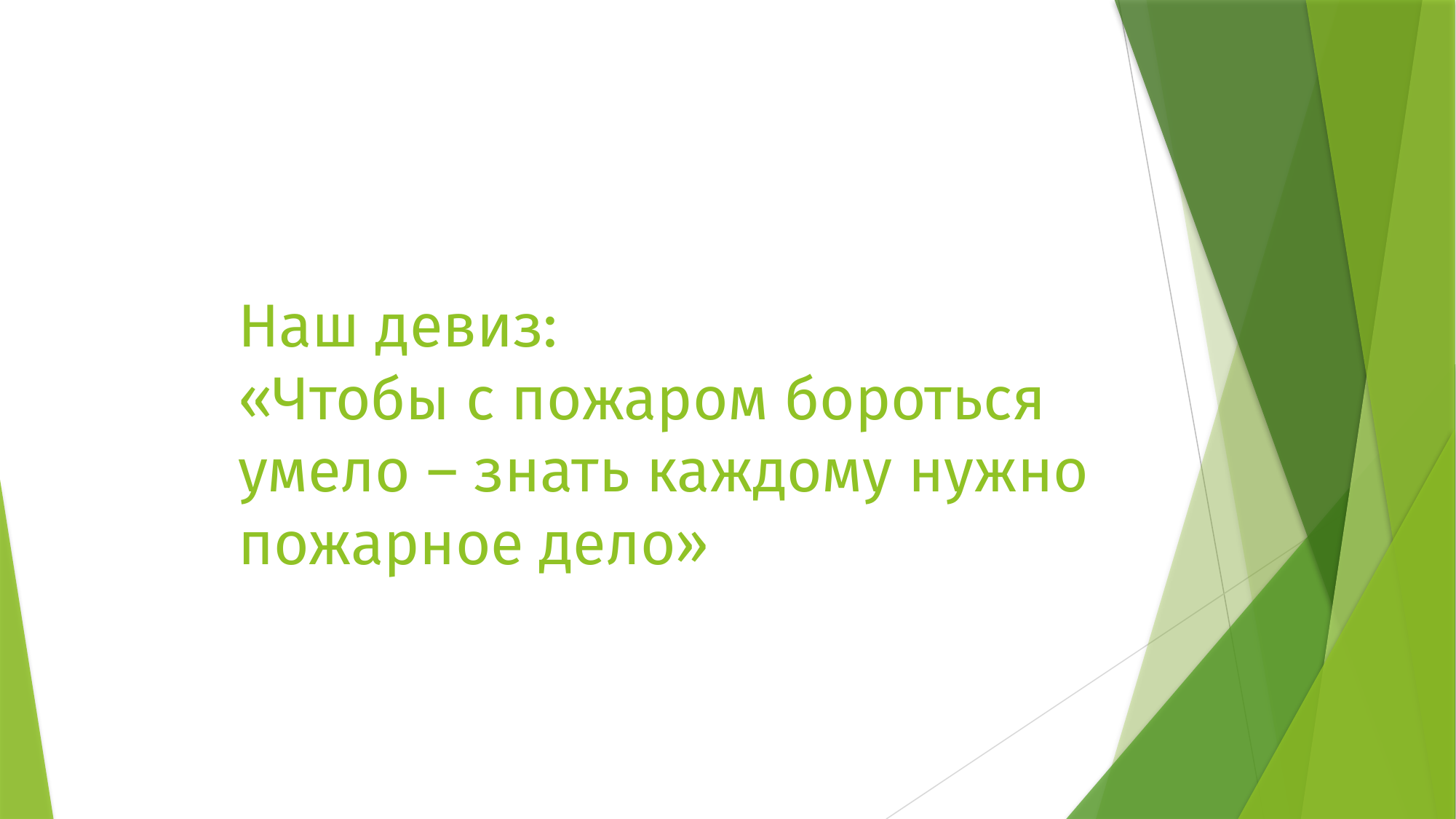

# Наш девиз: «Чтобы с пожаром бороться умело – знать каждому нужно пожарное дело»